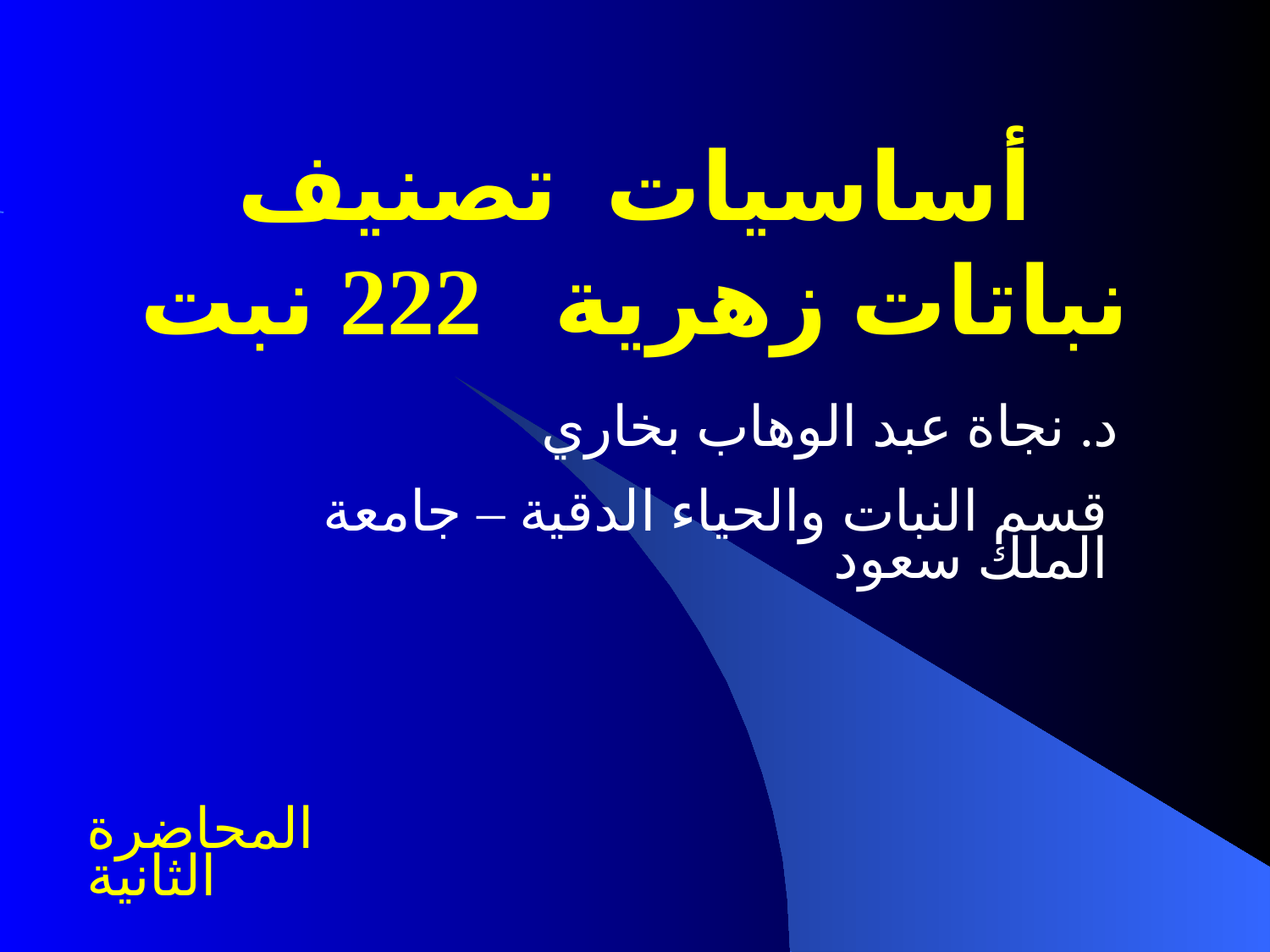

# أساسيات  تصنيف نباتات زهرية   222 نبت
 د. نجاة عبد الوهاب بخاري
قسم النبات والحياء الدقية – جامعة الملك سعود
المحاضرة الثانية